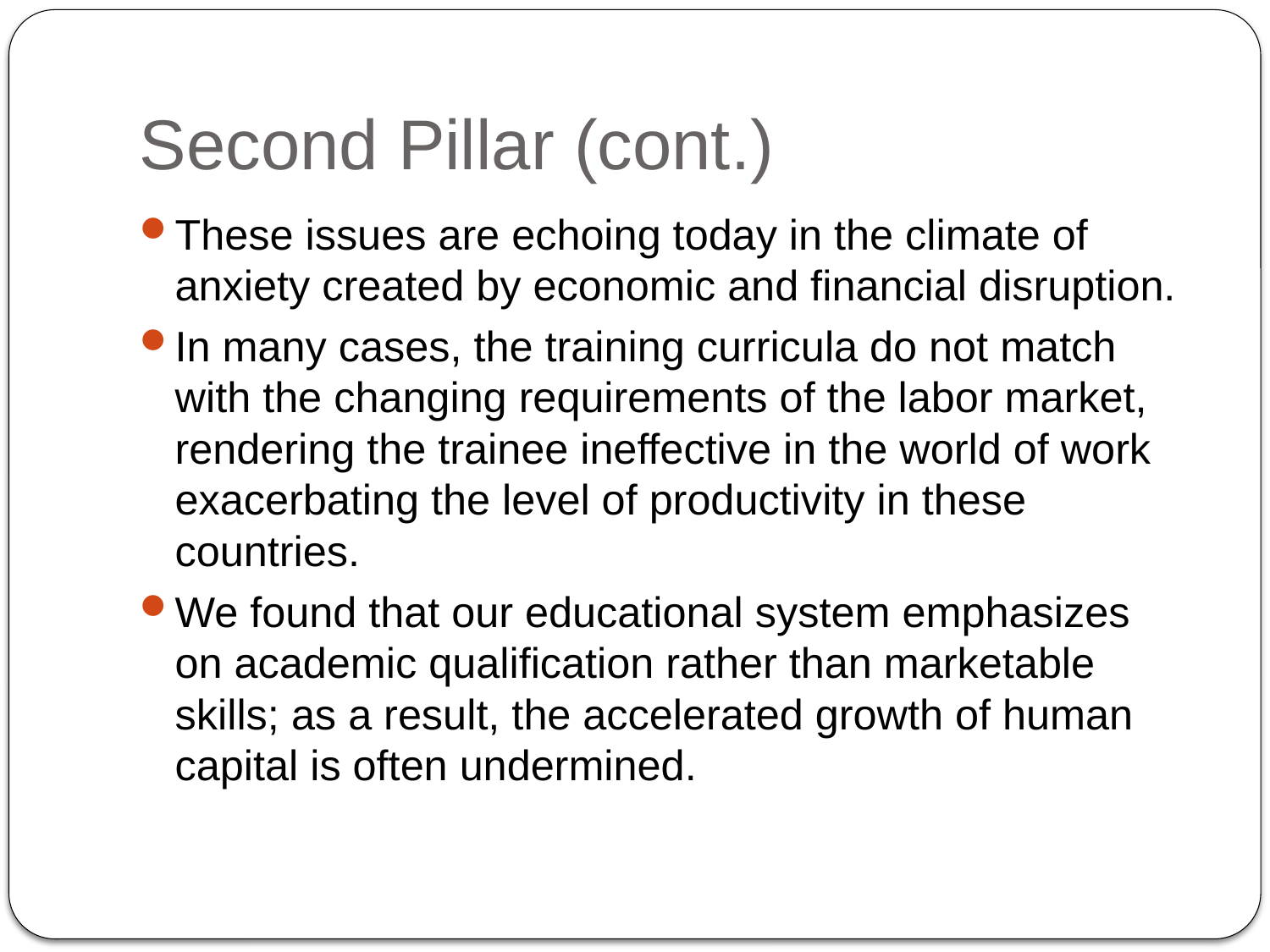

# Second Pillar (cont.)
These issues are echoing today in the climate of anxiety created by economic and financial disruption.
In many cases, the training curricula do not match with the changing requirements of the labor market, rendering the trainee ineffective in the world of work exacerbating the level of productivity in these countries.
We found that our educational system emphasizes  on academic qualification rather than marketable skills; as a result, the accelerated growth of human capital is often undermined.